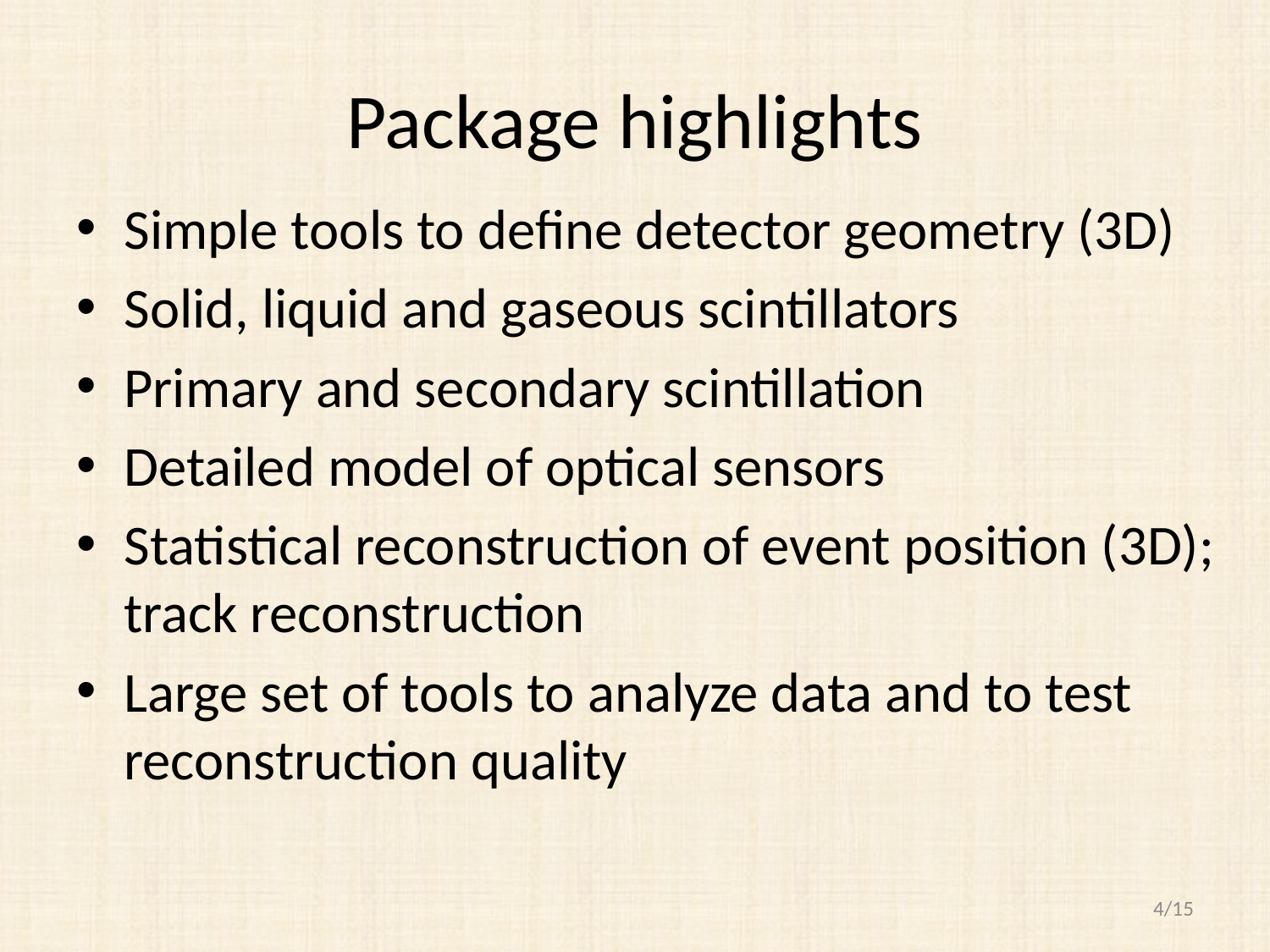

# Package highlights
Simple tools to define detector geometry (3D)
Solid, liquid and gaseous scintillators
Primary and secondary scintillation
Detailed model of optical sensors
Statistical reconstruction of event position (3D); track reconstruction
Large set of tools to analyze data and to test reconstruction quality

4/15